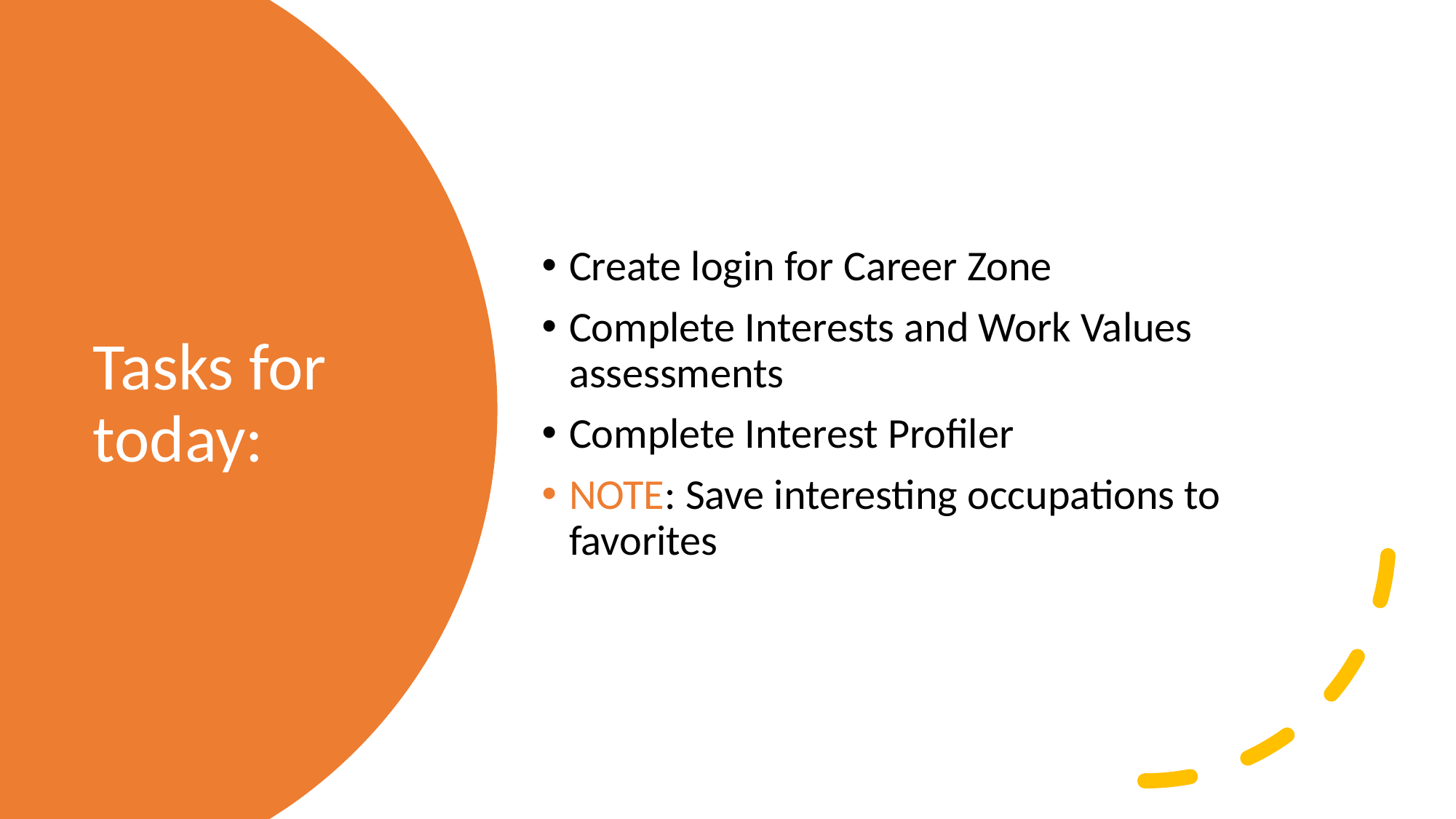

Create login for Career Zone
Complete Interests and Work Values assessments
Complete Interest Profiler
NOTE: Save interesting occupations to favorites
# Tasks for today: